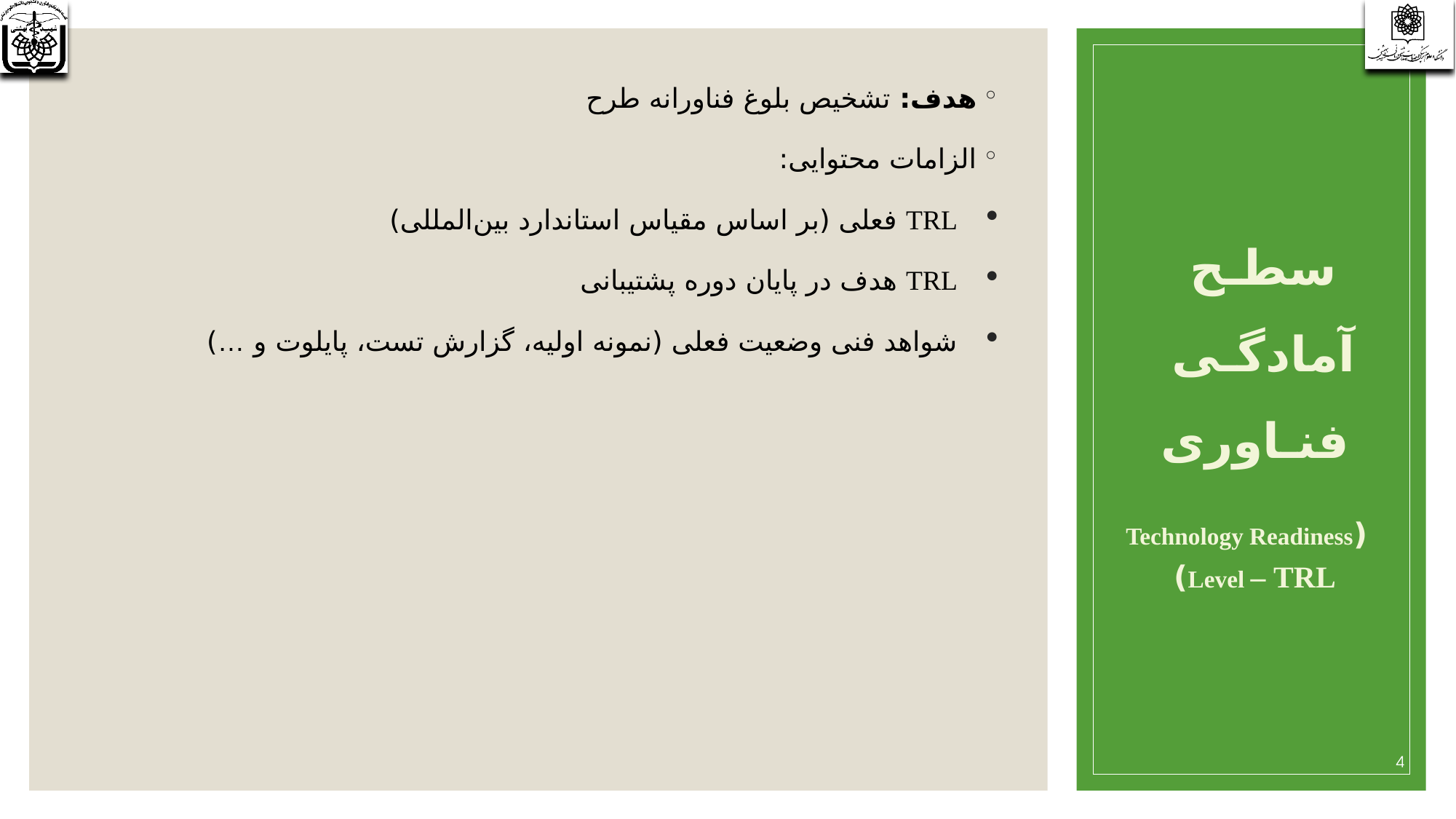

هدف: تشخیص بلوغ فناورانه طرح
الزامات محتوایی:
TRL فعلی (بر اساس مقیاس استاندارد بین‌المللی)
TRL هدف در پایان دوره پشتیبانی
شواهد فنی وضعیت فعلی (نمونه اولیه، گزارش تست، پایلوت و …)
سطـح
آمادگـی
فنـاوری
 (Technology Readiness Level – TRL)
4